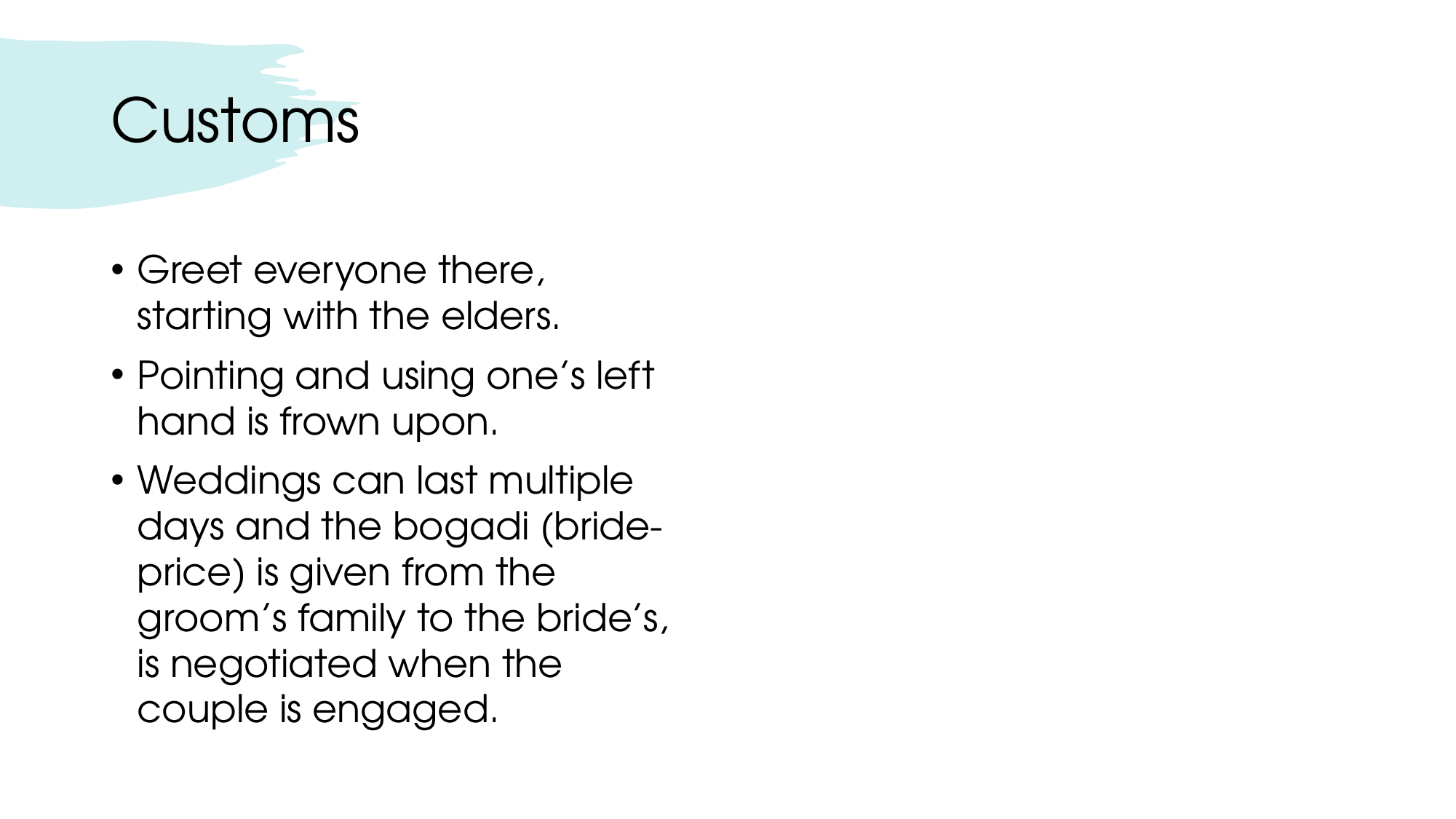

# Customs
Greet everyone there, starting with the elders.
Pointing and using one’s left hand is frown upon.
Weddings can last multiple days and the bogadi (bride-price) is given from the groom’s family to the bride’s, is negotiated when the couple is engaged.